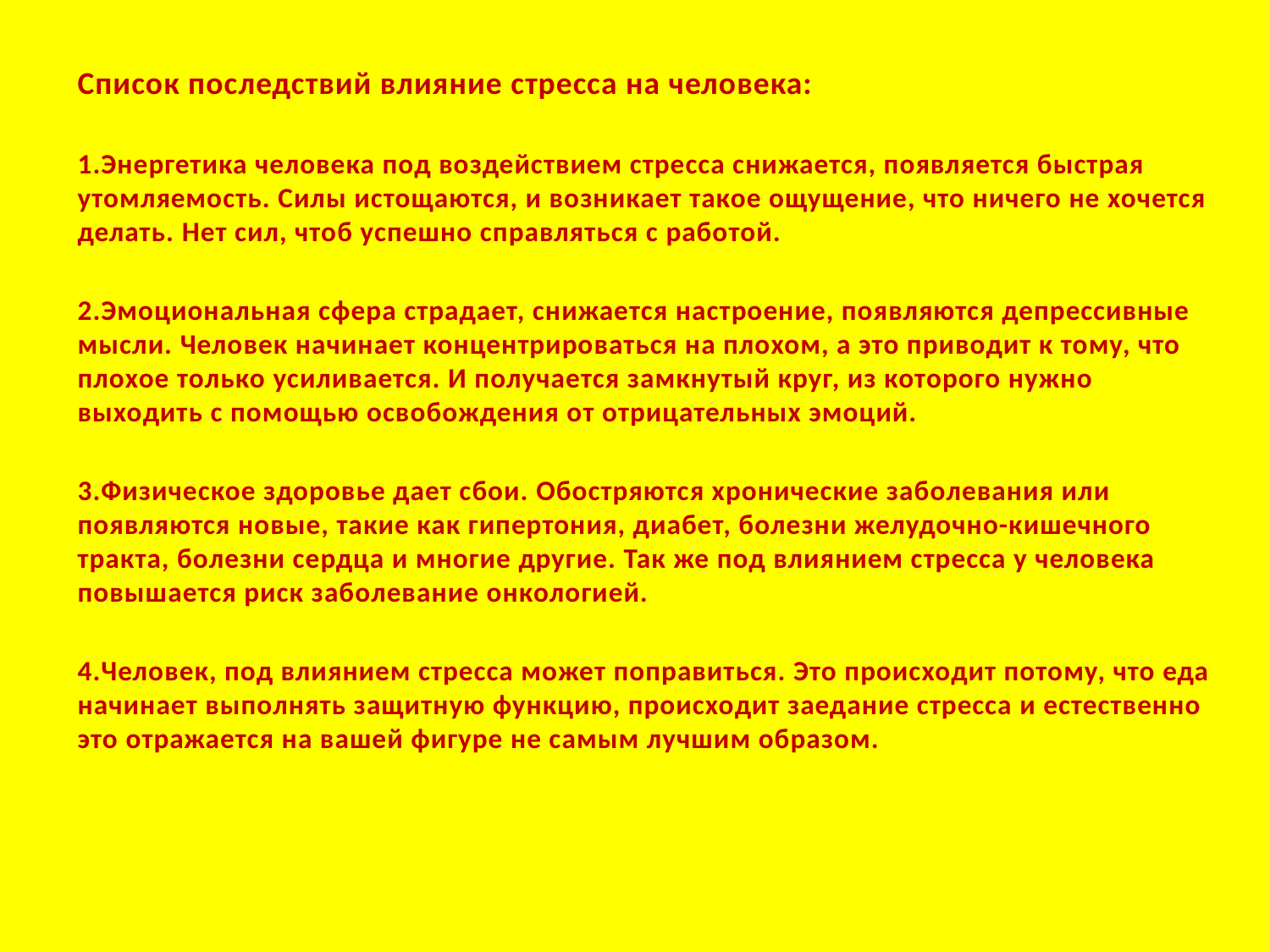

Список последствий влияние стресса на человека:

1.Энергетика человека под воздействием стресса снижается, появляется быстрая утомляемость. Силы истощаются, и возникает такое ощущение, что ничего не хочется делать. Нет сил, чтоб успешно справляться с работой.

2.Эмоциональная сфера страдает, снижается настроение, появляются депрессивные мысли. Человек начинает концентрироваться на плохом, а это приводит к тому, что плохое только усиливается. И получается замкнутый круг, из которого нужно выходить с помощью освобождения от отрицательных эмоций.

3.Физическое здоровье дает сбои. Обостряются хронические заболевания или появляются новые, такие как гипертония, диабет, болезни желудочно-кишечного тракта, болезни сердца и многие другие. Так же под влиянием стресса у человека повышается риск заболевание онкологией.

4.Человек, под влиянием стресса может поправиться. Это происходит потому, что еда начинает выполнять защитную функцию, происходит заедание стресса и естественно это отражается на вашей фигуре не самым лучшим образом.